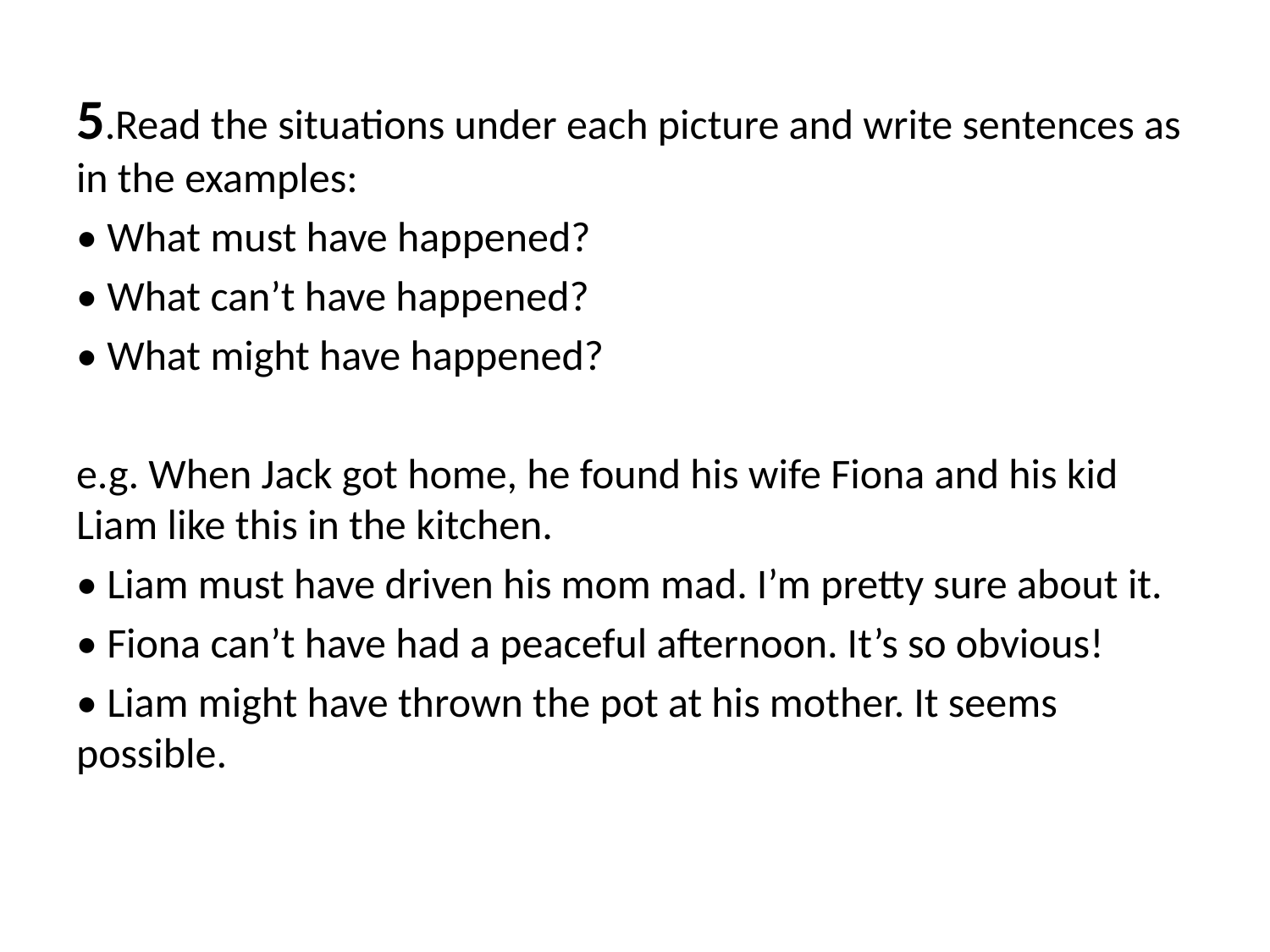

5.Read the situations under each picture and write sentences as in the examples:
• What must have happened?
• What can’t have happened?
• What might have happened?

e.g. When Jack got home, he found his wife Fiona and his kid Liam like this in the kitchen.
• Liam must have driven his mom mad. I’m pretty sure about it.
• Fiona can’t have had a peaceful afternoon. It’s so obvious!
• Liam might have thrown the pot at his mother. It seems possible.